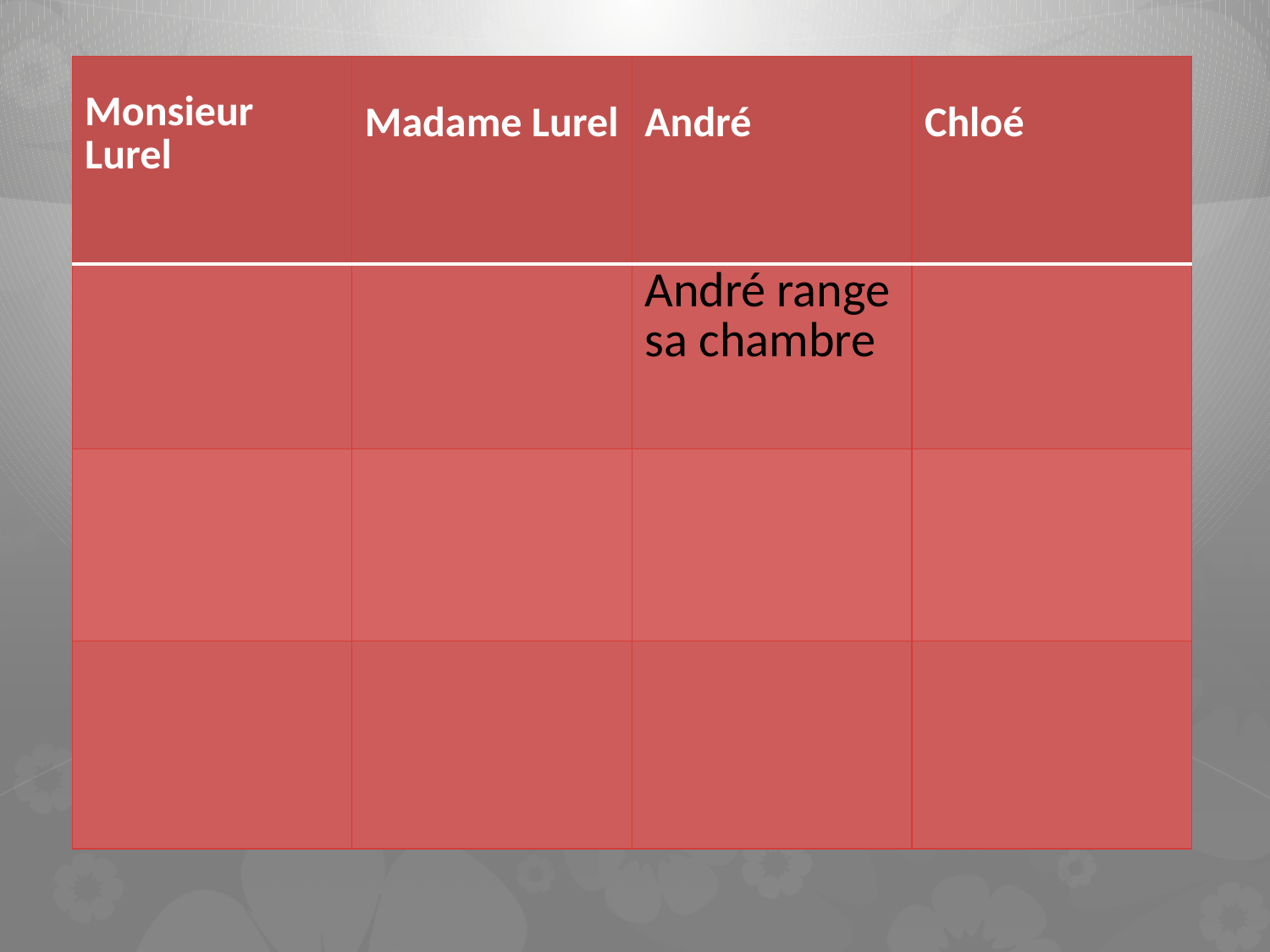

| Monsieur Lurel | Madame Lurel | André | Chloé |
| --- | --- | --- | --- |
|  |  | André range sa chambre |  |
|  |  |  |  |
|  |  |  |  |